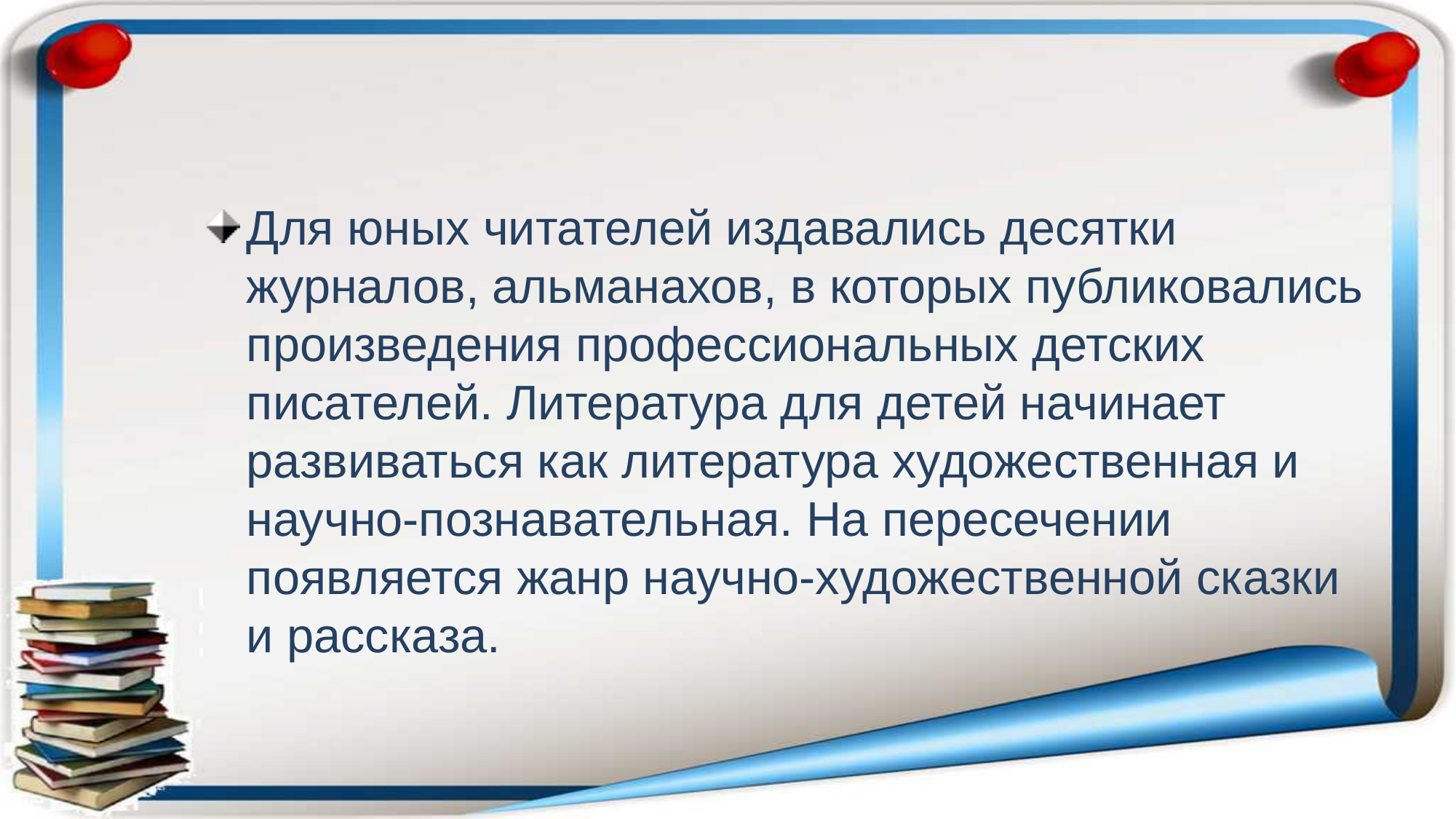

Для юных читателей издавались десятки журналов, альманахов, в которых публиковались произведения профессиональных детских писателей. Литература для детей начинает развиваться как литература художественная и научно-познавательная. На пересечении появляется жанр научно-художественной сказки и рассказа.